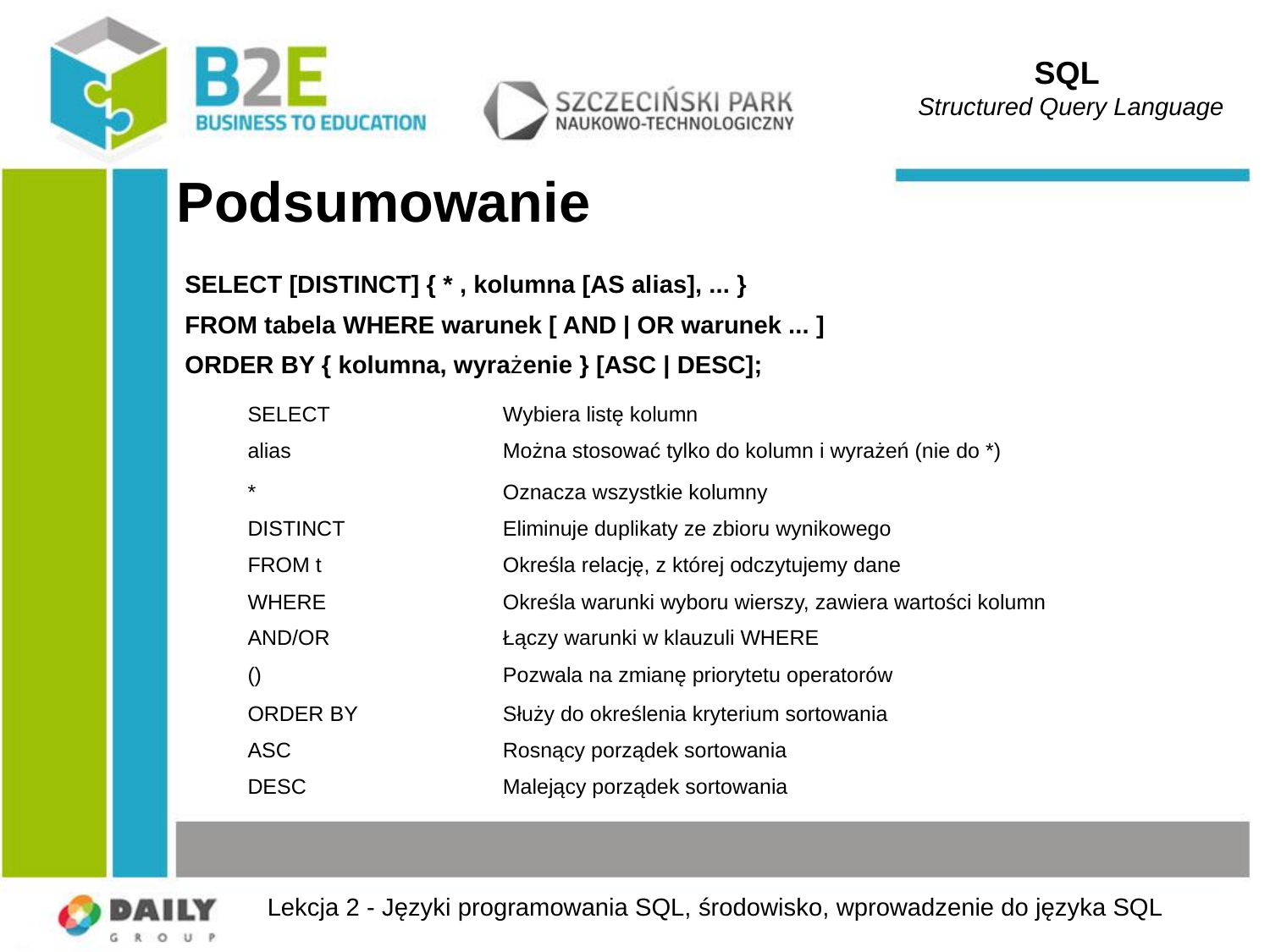

SQL
Structured Query Language
# Podsumowanie
SELECT [DISTINCT] { * , kolumna [AS alias], ... }
FROM tabela WHERE warunek [ AND | OR warunek ... ]
ORDER BY { kolumna, wyrażenie } [ASC | DESC];
| SELECT | Wybiera listę kolumn |
| --- | --- |
| alias | Można stosować tylko do kolumn i wyrażeń (nie do \*) |
| \* | Oznacza wszystkie kolumny |
| DISTINCT | Eliminuje duplikaty ze zbioru wynikowego |
| FROM t | Określa relację, z której odczytujemy dane |
| WHERE | Określa warunki wyboru wierszy, zawiera wartości kolumn |
| AND/OR | Łączy warunki w klauzuli WHERE |
| () | Pozwala na zmianę priorytetu operatorów |
| ORDER BY | Służy do określenia kryterium sortowania |
| ASC | Rosnący porządek sortowania |
| DESC | Malejący porządek sortowania |
Lekcja 2 - Języki programowania SQL, środowisko, wprowadzenie do języka SQL